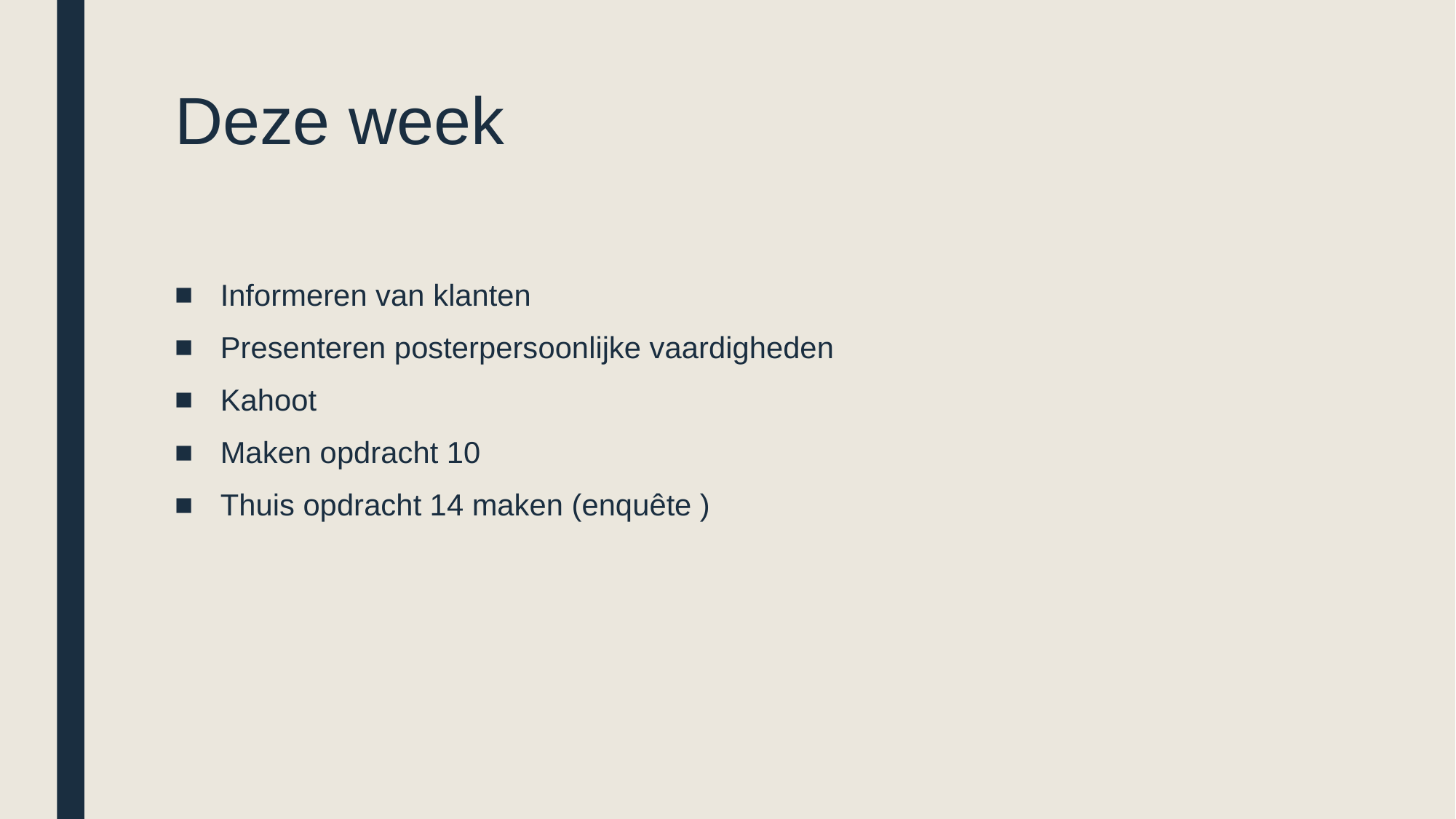

# Deze week
Informeren van klanten
Presenteren posterpersoonlijke vaardigheden
Kahoot
Maken opdracht 10
Thuis opdracht 14 maken (enquête )